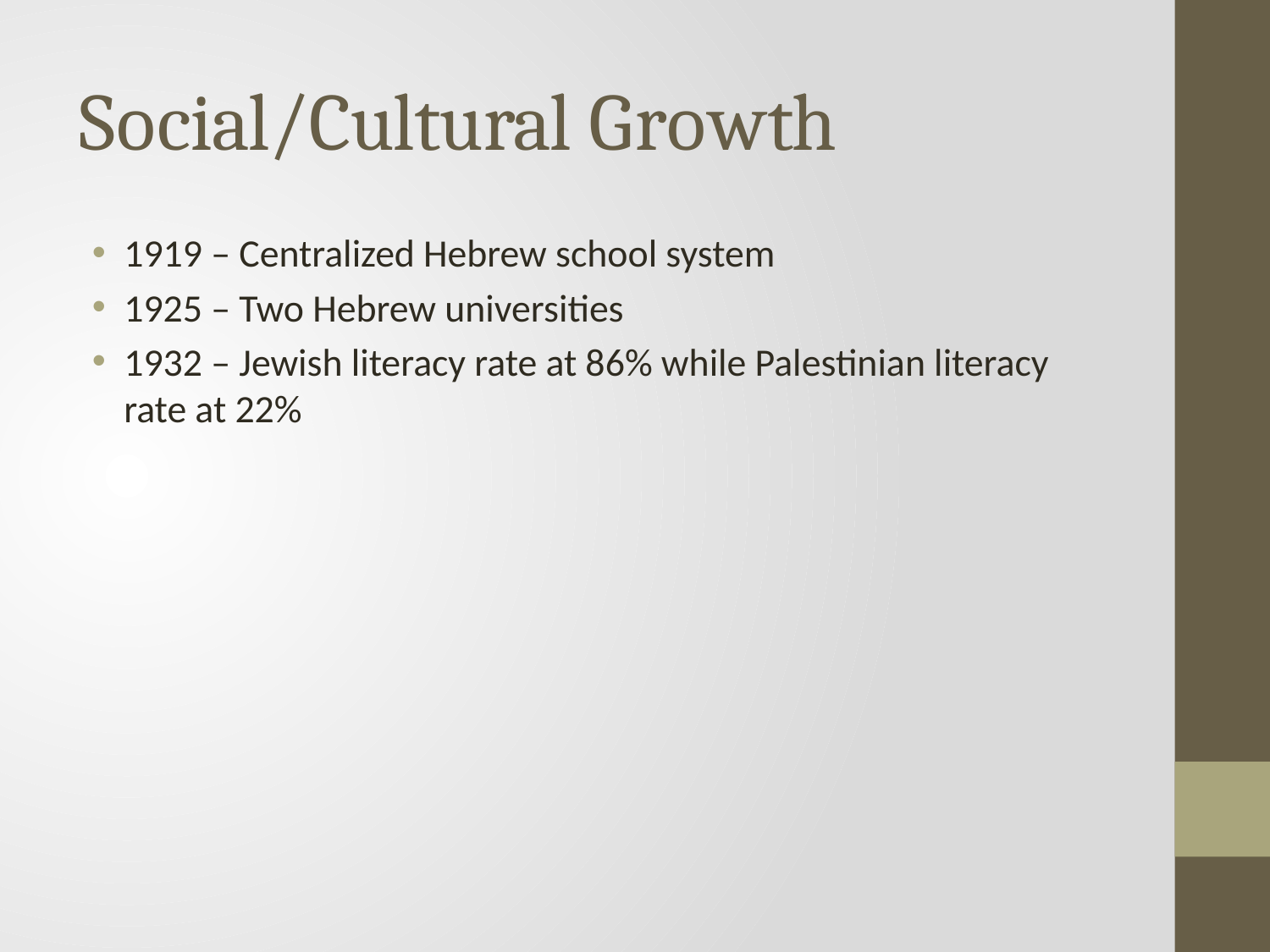

# Social/Cultural Growth
1919 – Centralized Hebrew school system
1925 – Two Hebrew universities
1932 – Jewish literacy rate at 86% while Palestinian literacy rate at 22%